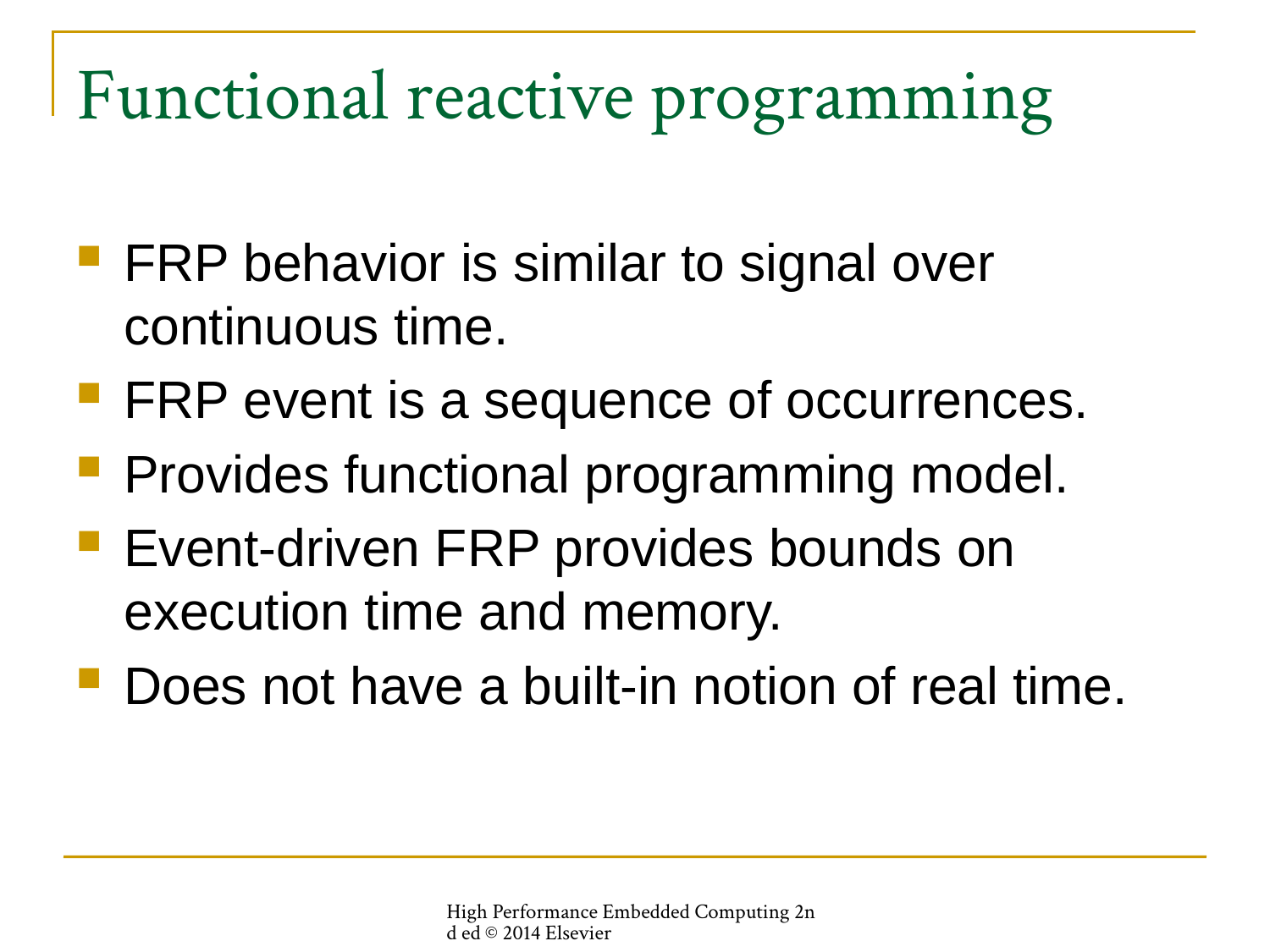

# Functional reactive programming
FRP behavior is similar to signal over continuous time.
FRP event is a sequence of occurrences.
Provides functional programming model.
Event-driven FRP provides bounds on execution time and memory.
Does not have a built-in notion of real time.
High Performance Embedded Computing 2nd ed © 2014 Elsevier